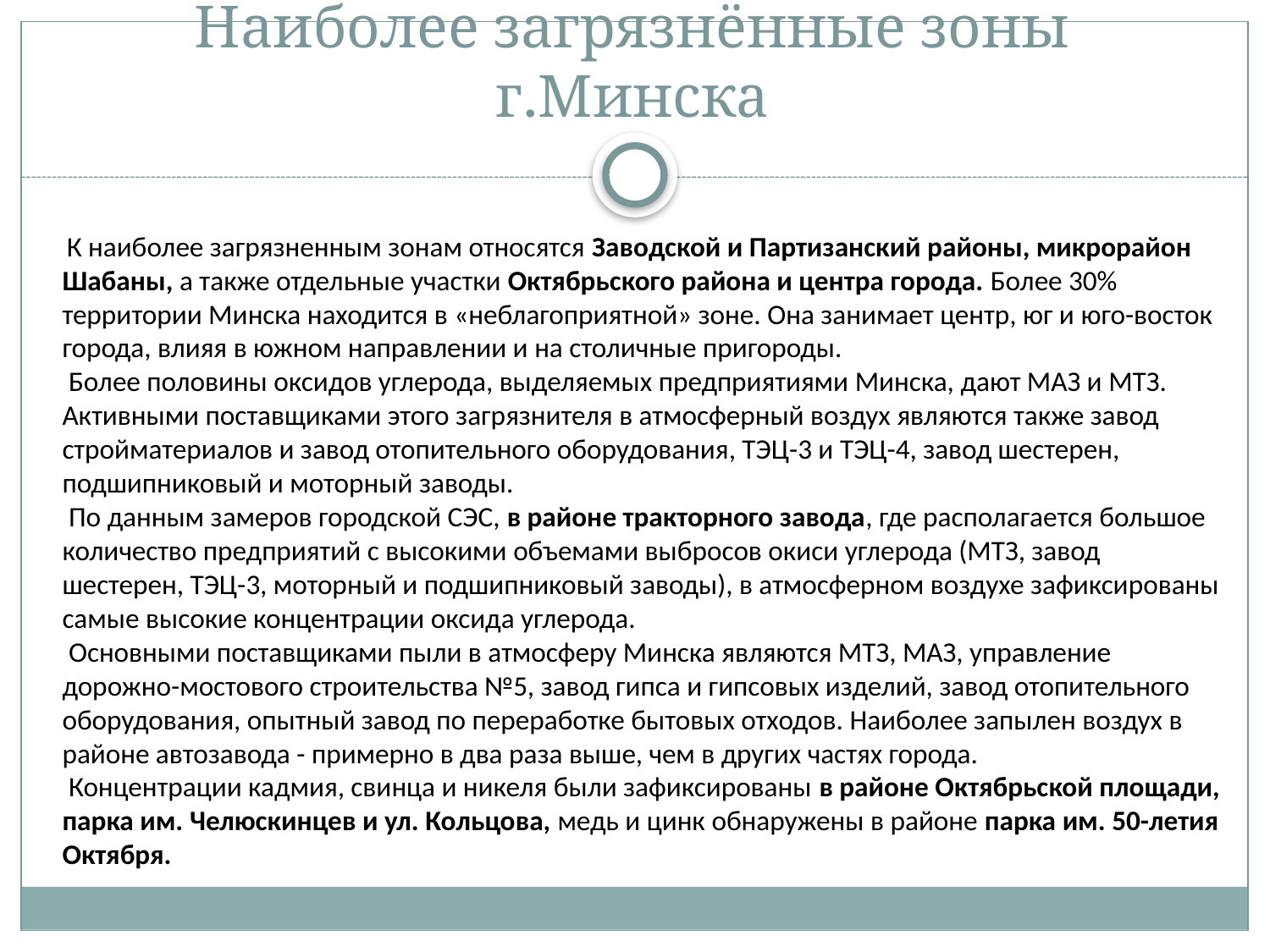

# Наиболее загрязнённые зоны г.Минска
 К наиболее загрязненным зонам относятся Заводской и Партизанский районы, микрорайон Шабаны, а также отдельные участки Октябрьского района и центра города. Более 30% территории Минска находится в «неблагоприятной» зоне. Она занимает центр, юг и юго-восток города, влияя в южном направлении и на столичные пригороды.
 Более половины оксидов углерода, выделяемых предприятиями Минска, дают МАЗ и МТЗ. Активными поставщиками этого загрязнителя в атмосферный воздух являются также завод стройматериалов и завод отопительного оборудования, ТЭЦ-3 и ТЭЦ-4, завод шестерен, подшипниковый и моторный заводы.
 По данным замеров городской СЭС, в районе тракторного завода, где располагается большое количество предприятий с высокими объемами выбросов окиси углерода (МТЗ, завод шестерен, ТЭЦ-3, моторный и подшипниковый заводы), в атмосферном воздухе зафиксированы самые высокие концентрации оксида углерода.
 Основными поставщиками пыли в атмосферу Минска являются МТЗ, МАЗ, управление дорожно-мостового строительства №5, завод гипса и гипсовых изделий, завод отопительного оборудования, опытный завод по переработке бытовых отходов. Наиболее запылен воздух в районе автозавода - примерно в два раза выше, чем в других частях города.
 Концентрации кадмия, свинца и никеля были зафиксированы в районе Октябрьской площади, парка им. Челюскинцев и ул. Кольцова, медь и цинк обнаружены в районе парка им. 50-летия Октября.